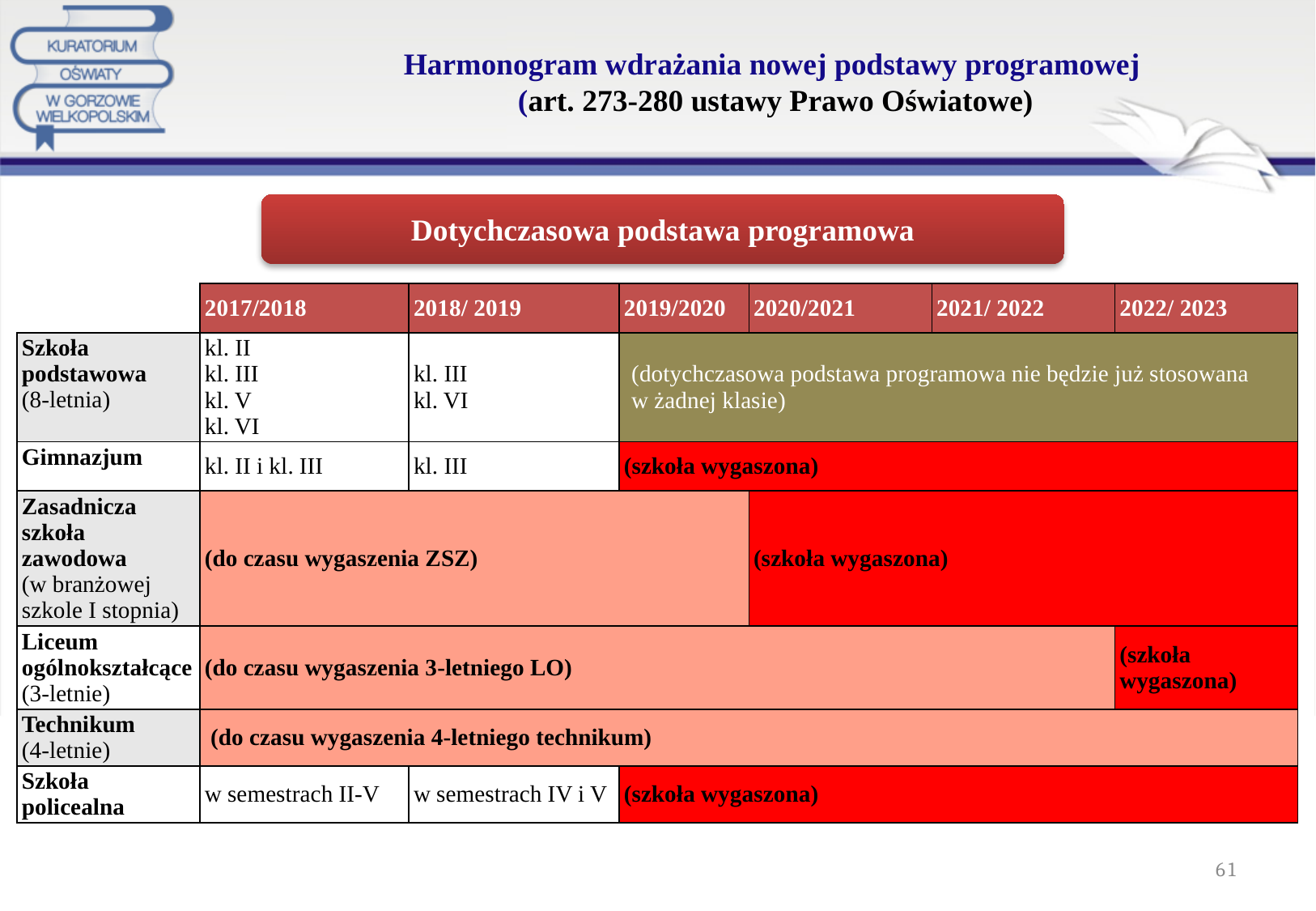

# Harmonogram wdrażania nowej podstawy programowej (art. 273-280 ustawy Prawo Oświatowe)
Dotychczasowa podstawa programowa
|  | 2017/2018 | 2018/ 2019 | 2019/2020 | 2020/2021 | 2021/ 2022 | 2022/ 2023 |
| --- | --- | --- | --- | --- | --- | --- |
| Szkoła podstawowa (8-letnia) | kl. II kl. III kl. V kl. VI | kl. III kl. VI | (dotychczasowa podstawa programowa nie będzie już stosowana w żadnej klasie) |  |  |  |
| Gimnazjum | kl. II i kl. III | kl. III | (szkoła wygaszona) |  |  |  |
| Zasadnicza szkoła zawodowa (w branżowej szkole I stopnia) | (do czasu wygaszenia ZSZ) |  |  | (szkoła wygaszona) |  |  |
| Liceum ogólnokształcące (3-letnie) | (do czasu wygaszenia 3-letniego LO) |  |  |  |  | (szkoła wygaszona) |
| Technikum (4-letnie) | (do czasu wygaszenia 4-letniego technikum) |  |  |  |  |  |
| Szkoła policealna | w semestrach II-V | w semestrach IV i V | (szkoła wygaszona) |  |  |  |
61